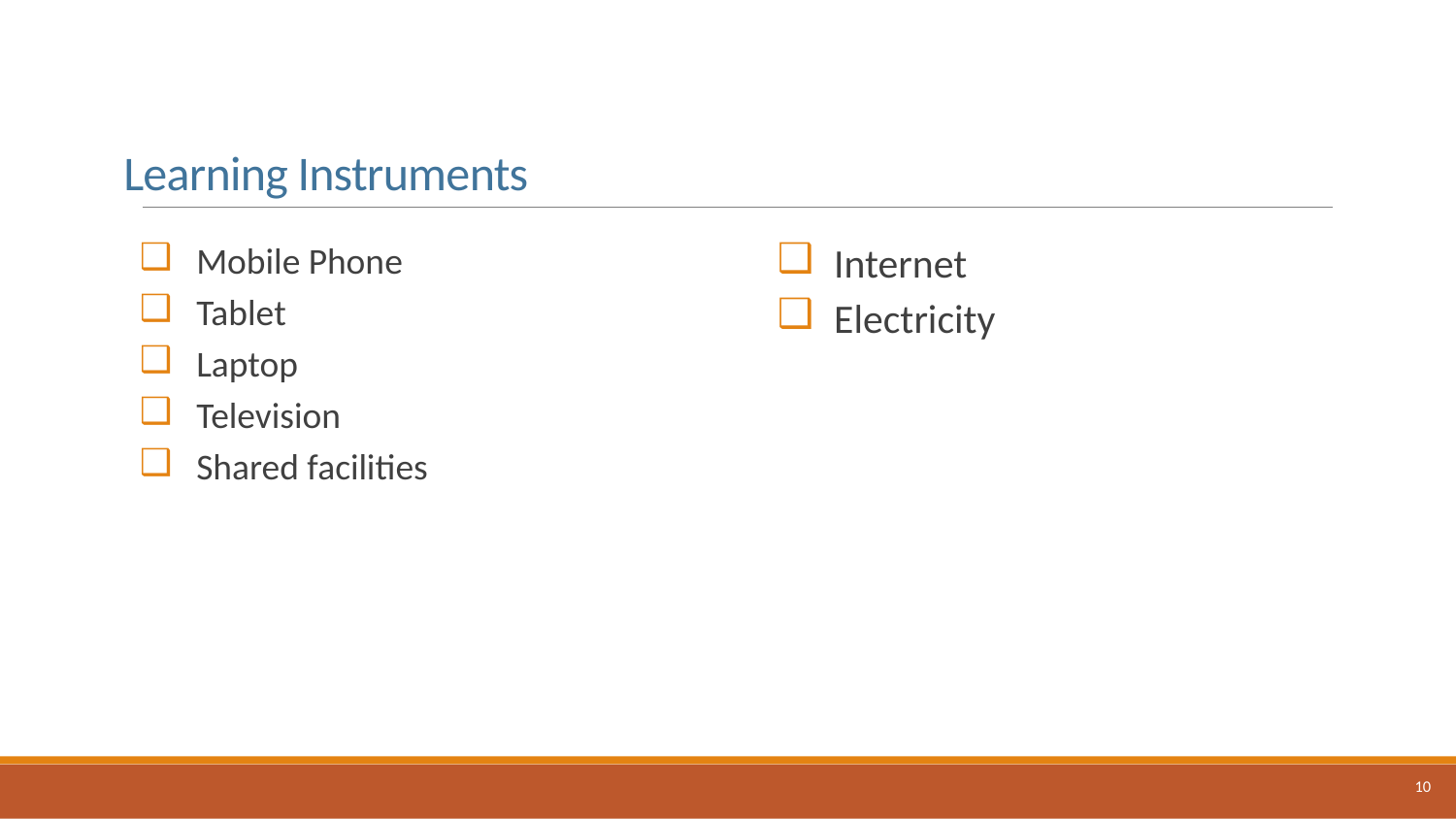

# Learning Instruments
Mobile Phone
Tablet
Laptop
Television
Shared facilities
Internet
Electricity
10